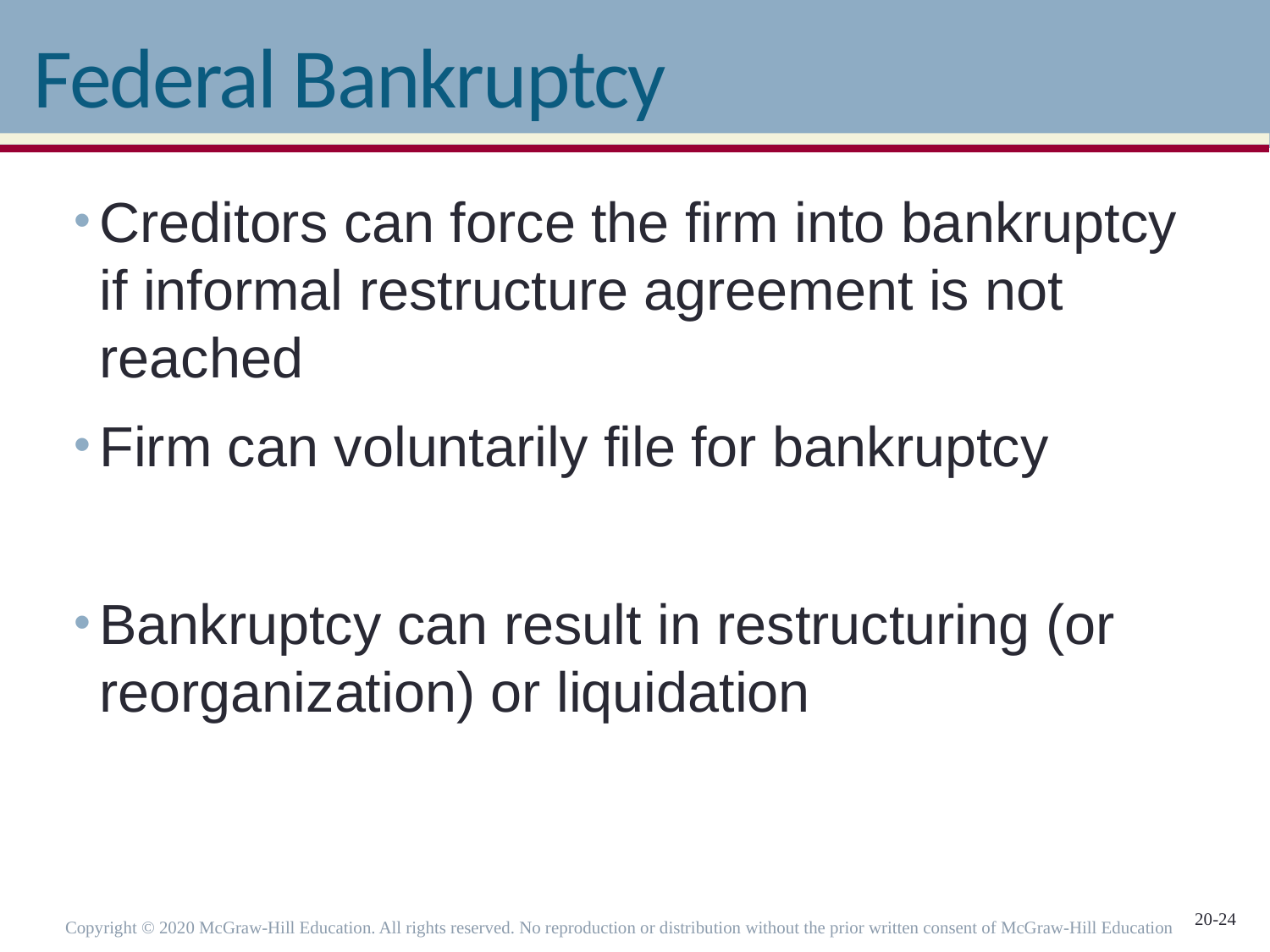

# Federal Bankruptcy
Creditors can force the firm into bankruptcy if informal restructure agreement is not reached
Firm can voluntarily file for bankruptcy

Bankruptcy can result in restructuring (or reorganization) or liquidation
Copyright © 2020 McGraw-Hill Education. All rights reserved. No reproduction or distribution without the prior written consent of McGraw-Hill Education